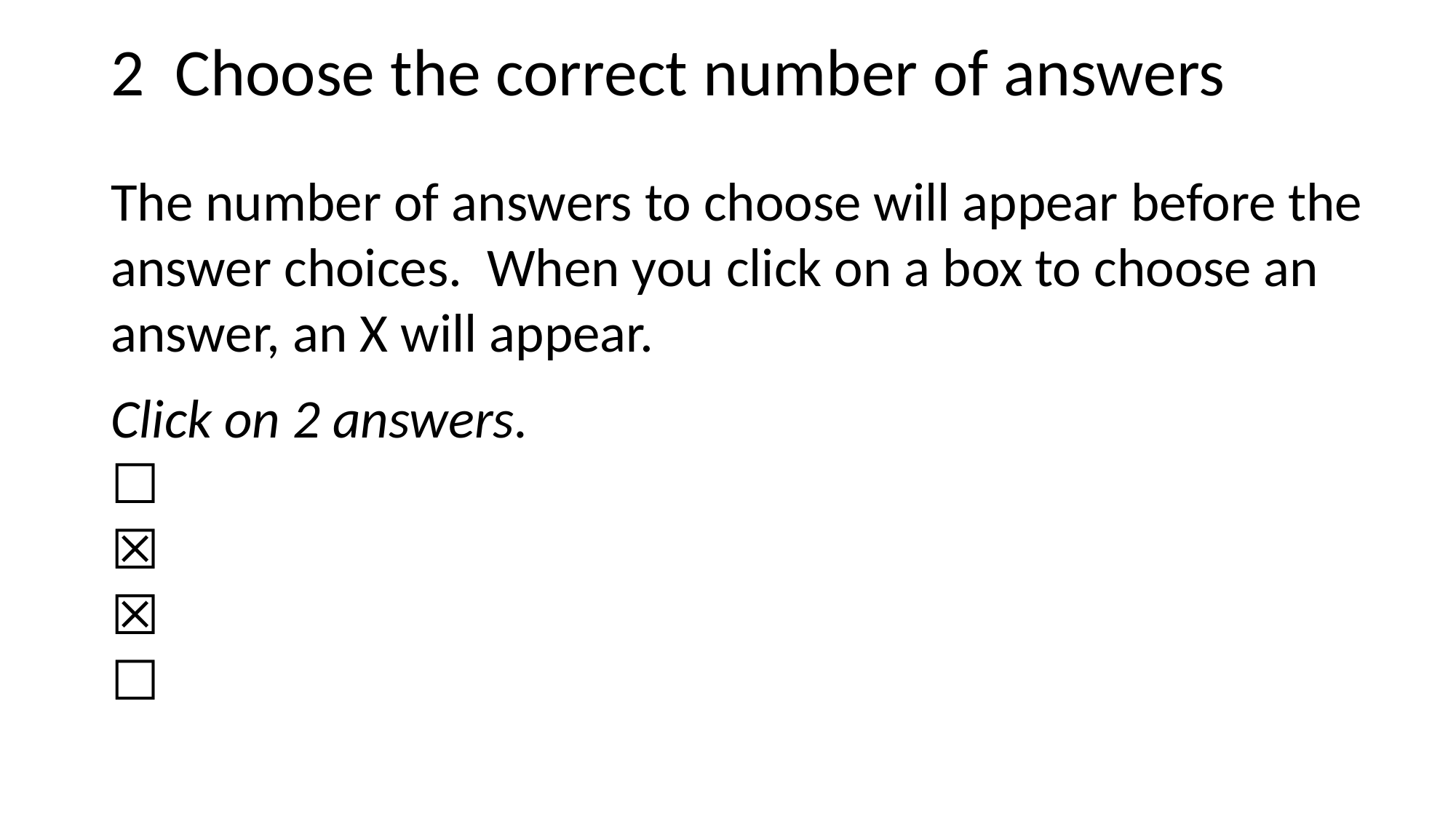

# 2  Choose the correct number of answers
The number of answers to choose will appear before the
answer choices.  When you click on a box to choose an
answer, an X will appear.

Click on 2 answers.
☐
☒
☒
☐